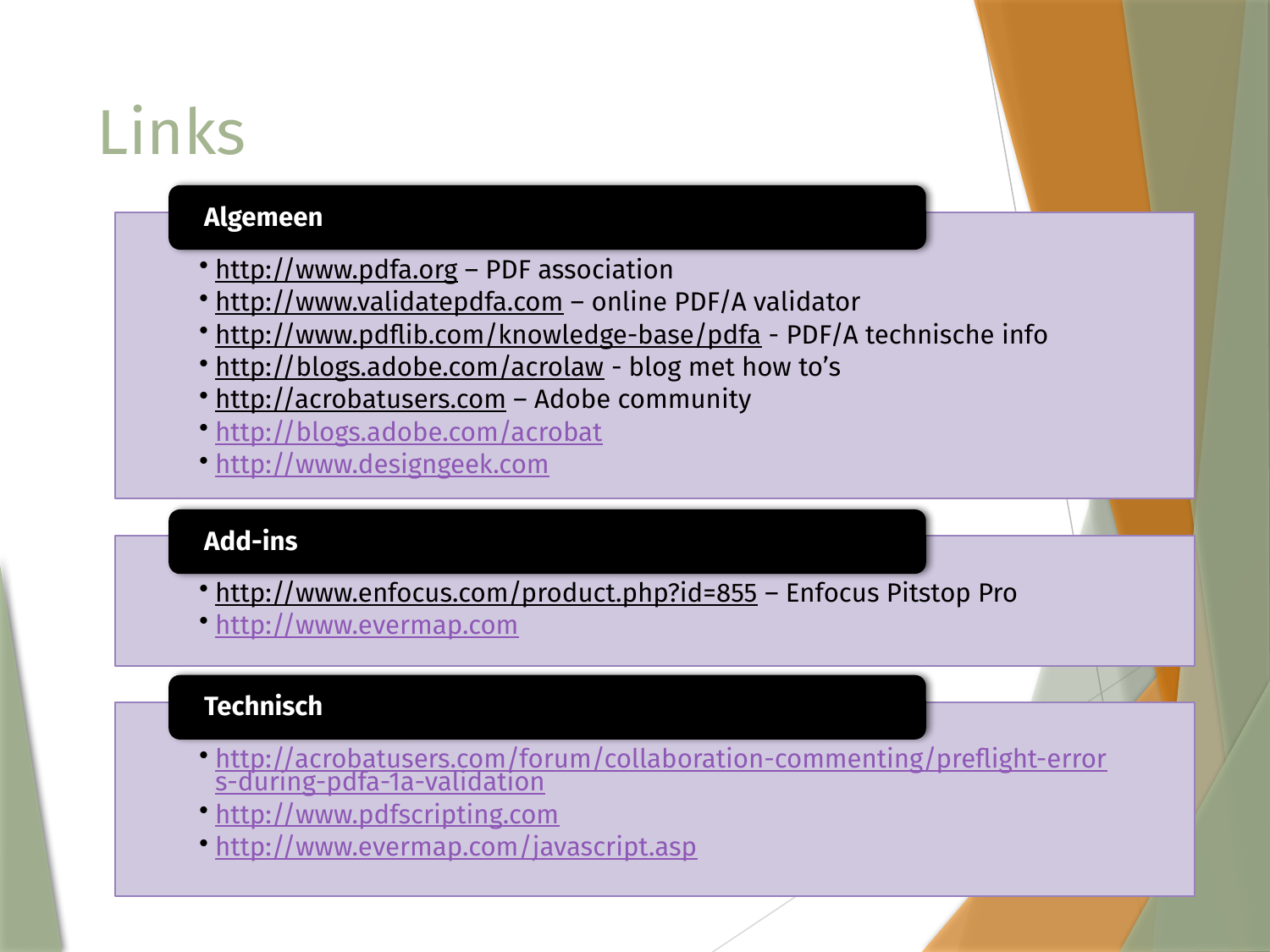

# Links
http://www.pdfa.org – PDF association
http://www.validatepdfa.com – online PDF/A validator
http://www.pdflib.com/knowledge-base/pdfa - PDF/A technische info
http://blogs.adobe.com/acrolaw - blog met how to’s
http://acrobatusers.com – Adobe community
http://blogs.adobe.com/acrobat
http://www.designgeek.com
Algemeen
http://www.enfocus.com/product.php?id=855 – Enfocus Pitstop Pro
http://www.evermap.com
Add-ins
http://acrobatusers.com/forum/collaboration-commenting/preflight-errors-during-pdfa-1a-validation
http://www.pdfscripting.com
http://www.evermap.com/javascript.asp
Technisch